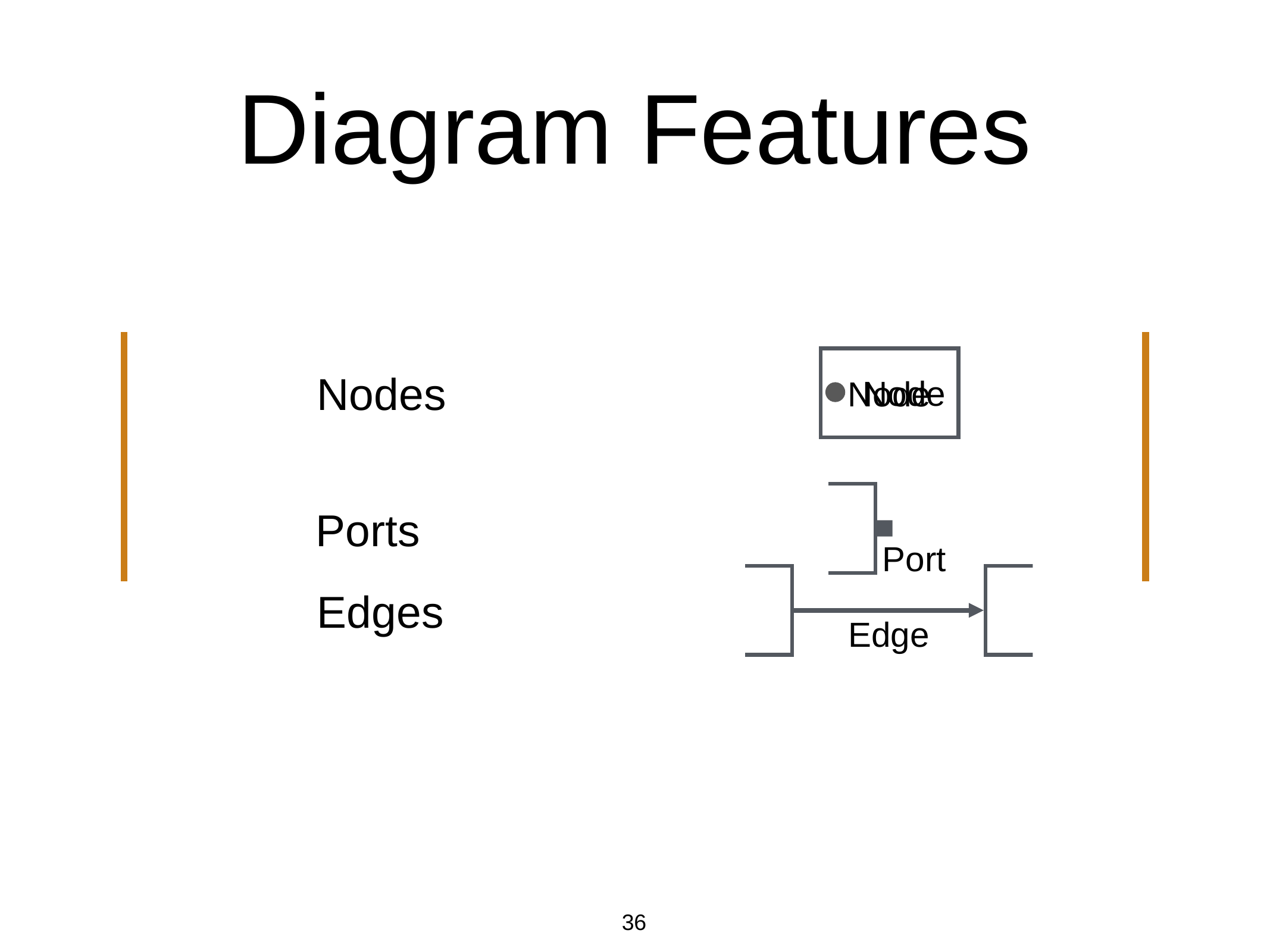

# Diagram Features

Node
Nodes
Node

Port
Ports

Edge

Edges
36